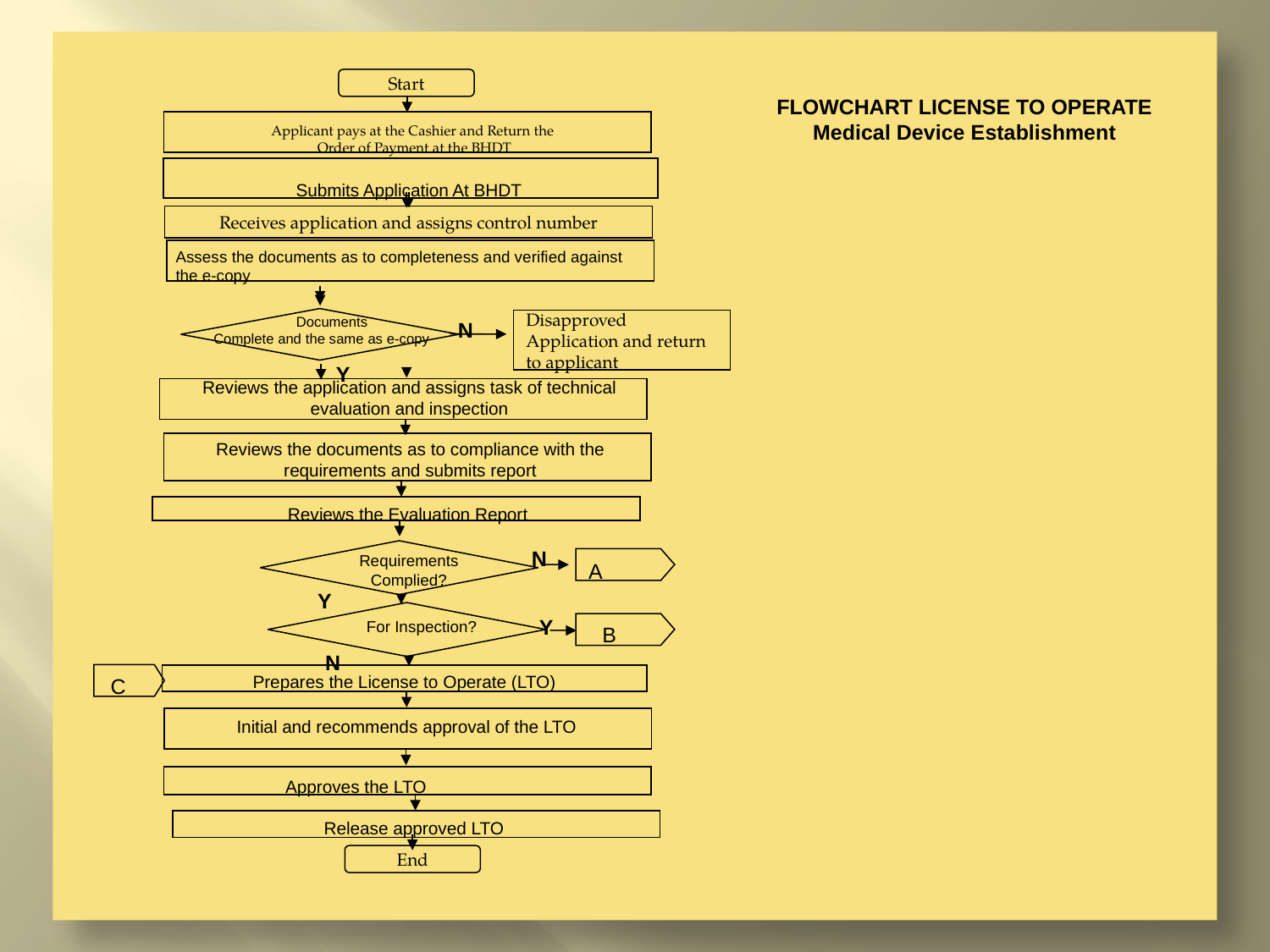

Start
FLOWCHART LICENSE TO OPERATE
Medical Device Establishment

Applicant pays at the Cashier and Return the
 Order of Payment at the BHDT

Submits Application At BHDT

Receives application and assigns control number
Assess the documents as to completeness and verified against the e-copy

Documents
Complete and the same as e-copy

Disapproved
Application and return
to applicant
N

Y

Reviews the application and assigns task of technical evaluation and inspection

Reviews the documents as to compliance with the requirements and submits report

Reviews the Evaluation Report

N

Requirements Complied?

A

Y

Y
For Inspection?

B

N

Prepares the License to Operate (LTO)

C

Initial and recommends approval of the LTO

Approves the LTO

Release approved LTO

End